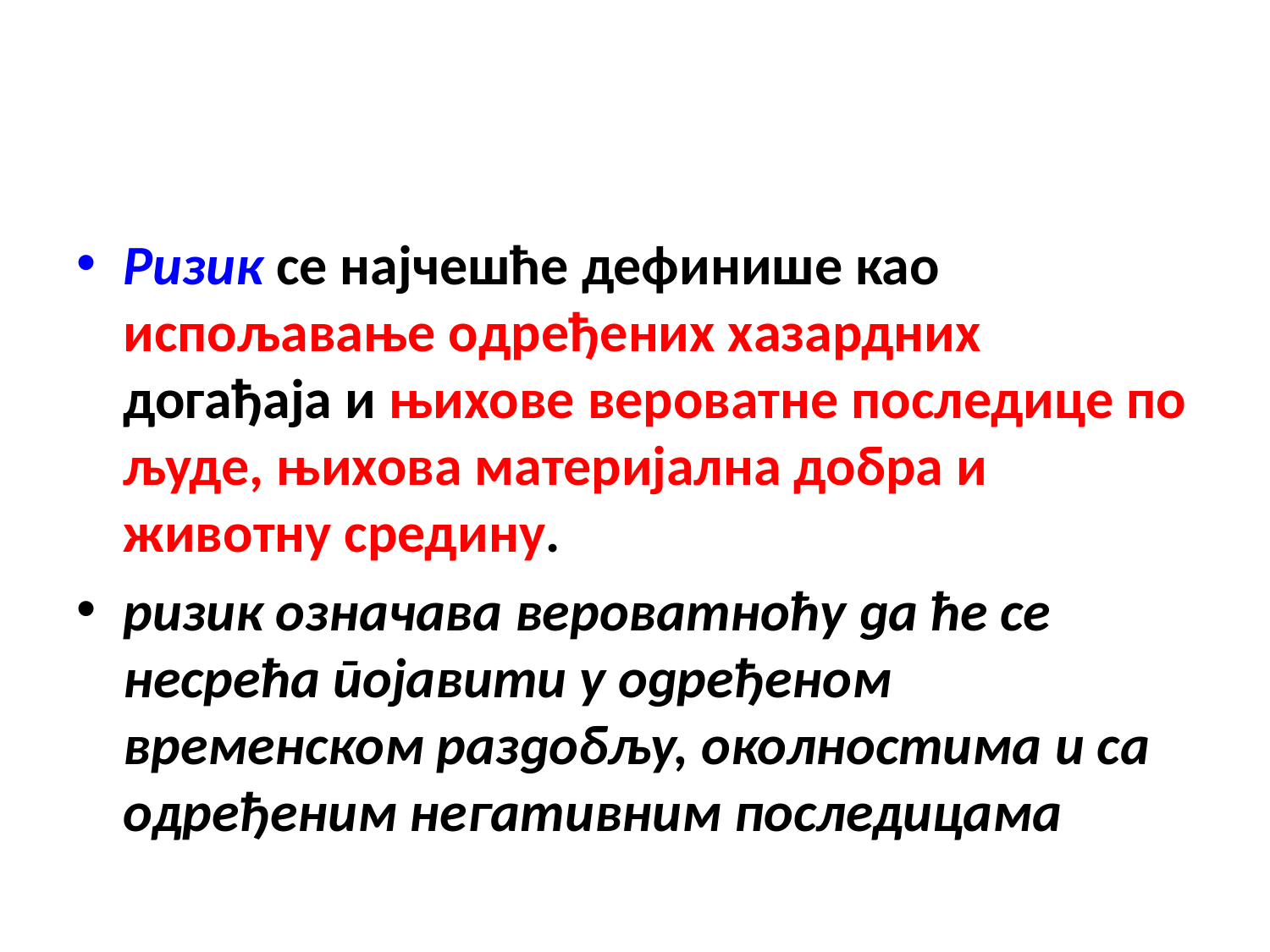

#
Ризик се најчешће дефинише као испољавање одређених хазардних догађаја и њихове вероватне последице по људе, њихова материјална добра и животну средину.
ризик означава вероватноћу да ће се несрећa појавити у одређеном временском раздобљу, околностима и са одређеним негативним последицама